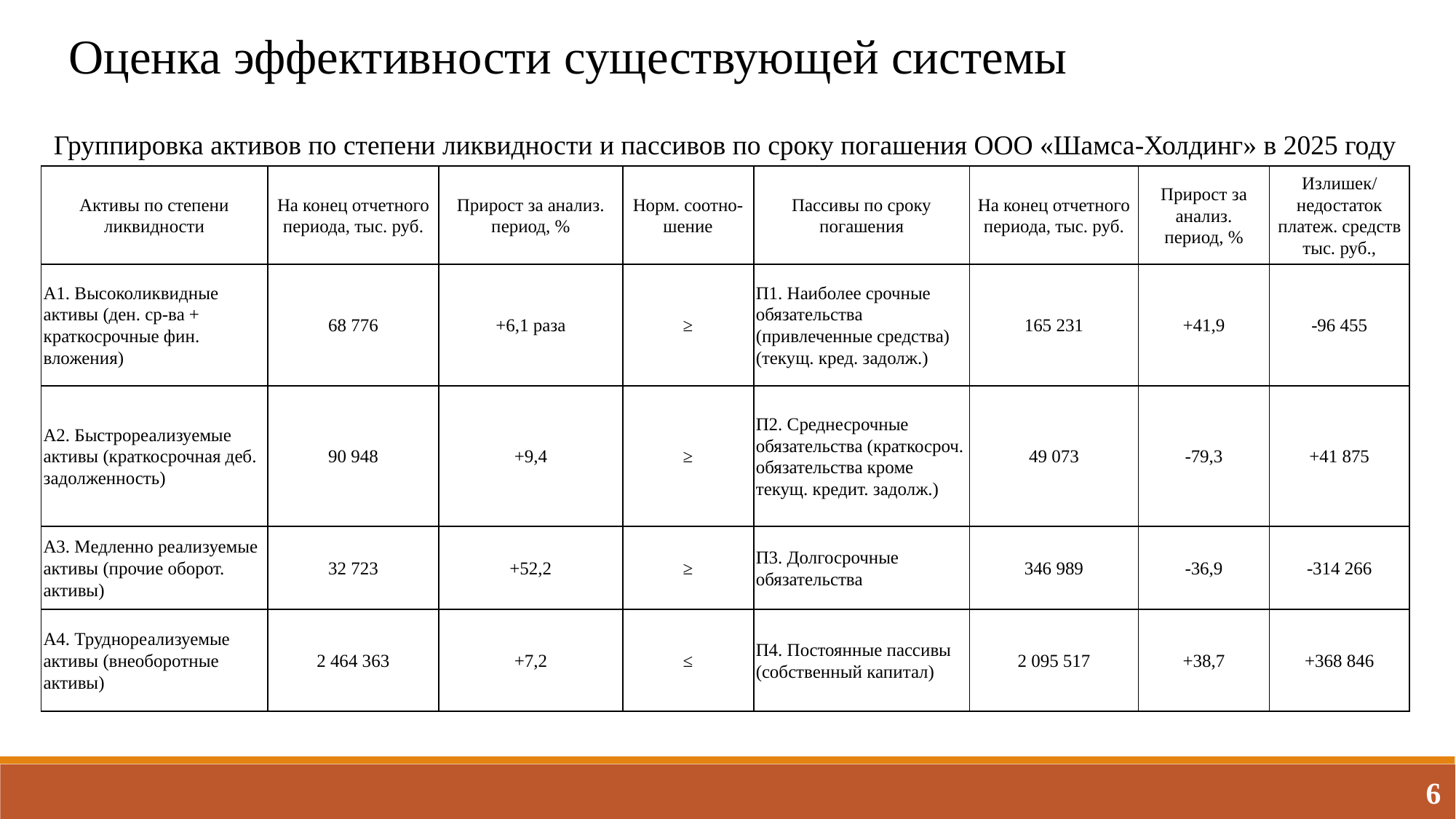

Оценка эффективности существующей системы
Группировка активов по степени ликвидности и пассивов по сроку погашения ООО «Шамса-Холдинг» в 2025 году
| Активы по степени ликвидности | На конец отчетного периода, тыс. руб. | Прирост за анализ. период, % | Норм. соотно- шение | Пассивы по сроку погашения | На конец отчетного периода, тыс. руб. | Прирост за анализ. период, % | Излишек/ недостаток платеж. средств тыс. руб., |
| --- | --- | --- | --- | --- | --- | --- | --- |
| А1. Высоколиквидные активы (ден. ср-ва + краткосрочные фин. вложения) | 68 776 | +6,1 раза | ≥ | П1. Наиболее срочные обязательства (привлеченные средства) (текущ. кред. задолж.) | 165 231 | +41,9 | -96 455 |
| А2. Быстрореализуемые активы (краткосрочная деб. задолженность) | 90 948 | +9,4 | ≥ | П2. Среднесрочные обязательства (краткосроч. обязательства кроме текущ. кредит. задолж.) | 49 073 | -79,3 | +41 875 |
| А3. Медленно реализуемые активы (прочие оборот. активы) | 32 723 | +52,2 | ≥ | П3. Долгосрочные обязательства | 346 989 | -36,9 | -314 266 |
| А4. Труднореализуемые активы (внеоборотные активы) | 2 464 363 | +7,2 | ≤ | П4. Постоянные пассивы (собственный капитал) | 2 095 517 | +38,7 | +368 846 |
6